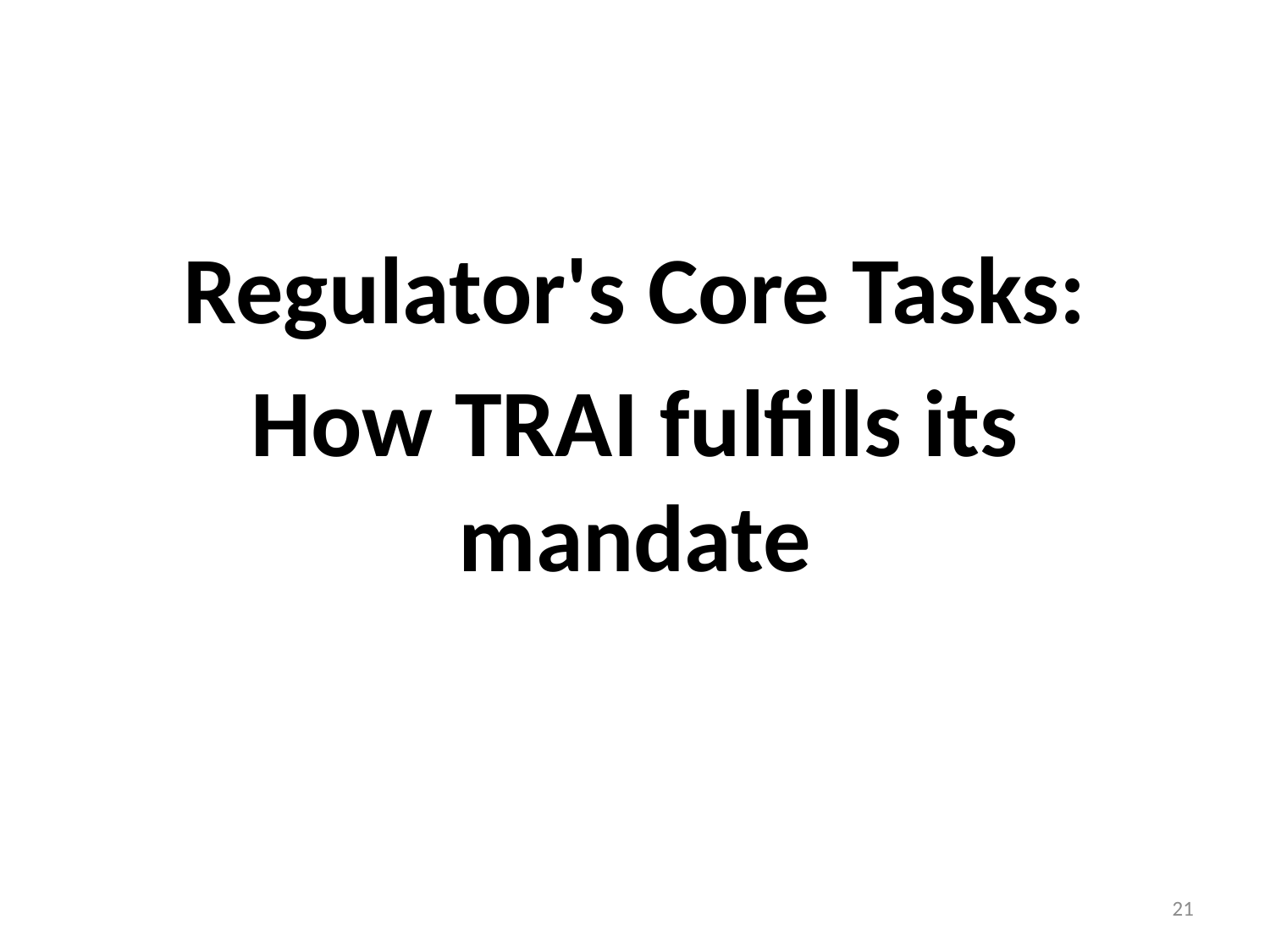

Regulator's Core Tasks:
How TRAI fulfills its mandate

21